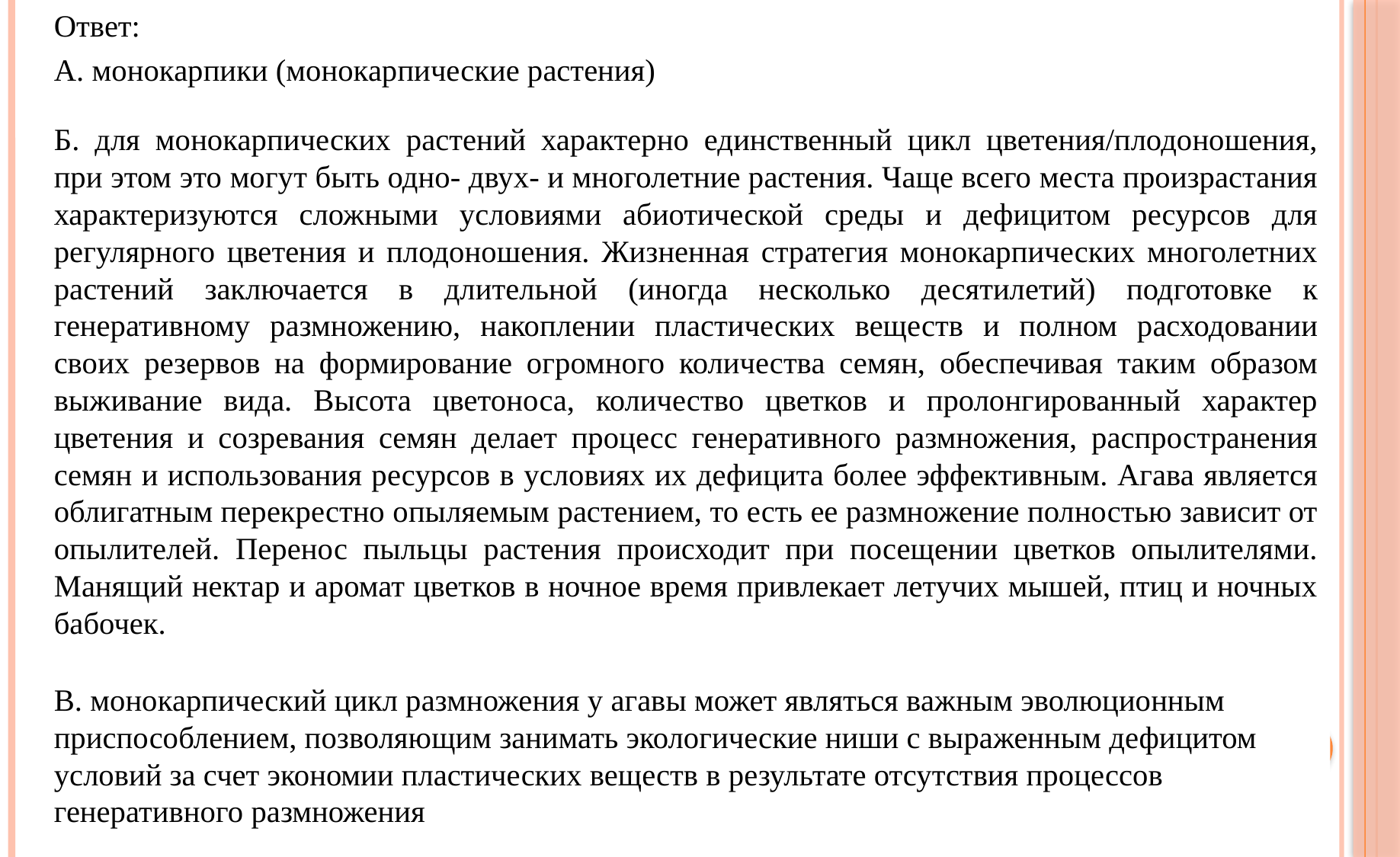

Ответ:
А. монокарпики (монокарпические растения)

Б. для монокарпических растений характерно единственный цикл цветения/плодоношения, при этом это могут быть одно- двух- и многолетние растения. Чаще всего места произрастания характеризуются сложными условиями абиотической среды и дефицитом ресурсов для регулярного цветения и плодоношения. Жизненная стратегия монокарпических многолетних растений заключается в длительной (иногда несколько десятилетий) подготовке к генеративному размножению, накоплении пластических веществ и полном расходовании своих резервов на формирование огромного количества семян, обеспечивая таким образом выживание вида. Высота цветоноса, количество цветков и пролонгированный характер цветения и созревания семян делает процесс генеративного размножения, распространения семян и использования ресурсов в условиях их дефицита более эффективным. Агава является облигатным перекрестно опыляемым растением, то есть ее размножение полностью зависит от опылителей. Перенос пыльцы растения происходит при посещении цветков опылителями. Манящий нектар и аромат цветков в ночное время привлекает летучих мышей, птиц и ночных бабочек.

В. монокарпический цикл размножения у агавы может являться важным эволюционным приспособлением, позволяющим занимать экологические ниши с выраженным дефицитом условий за счет экономии пластических веществ в результате отсутствия процессов генеративного размножения